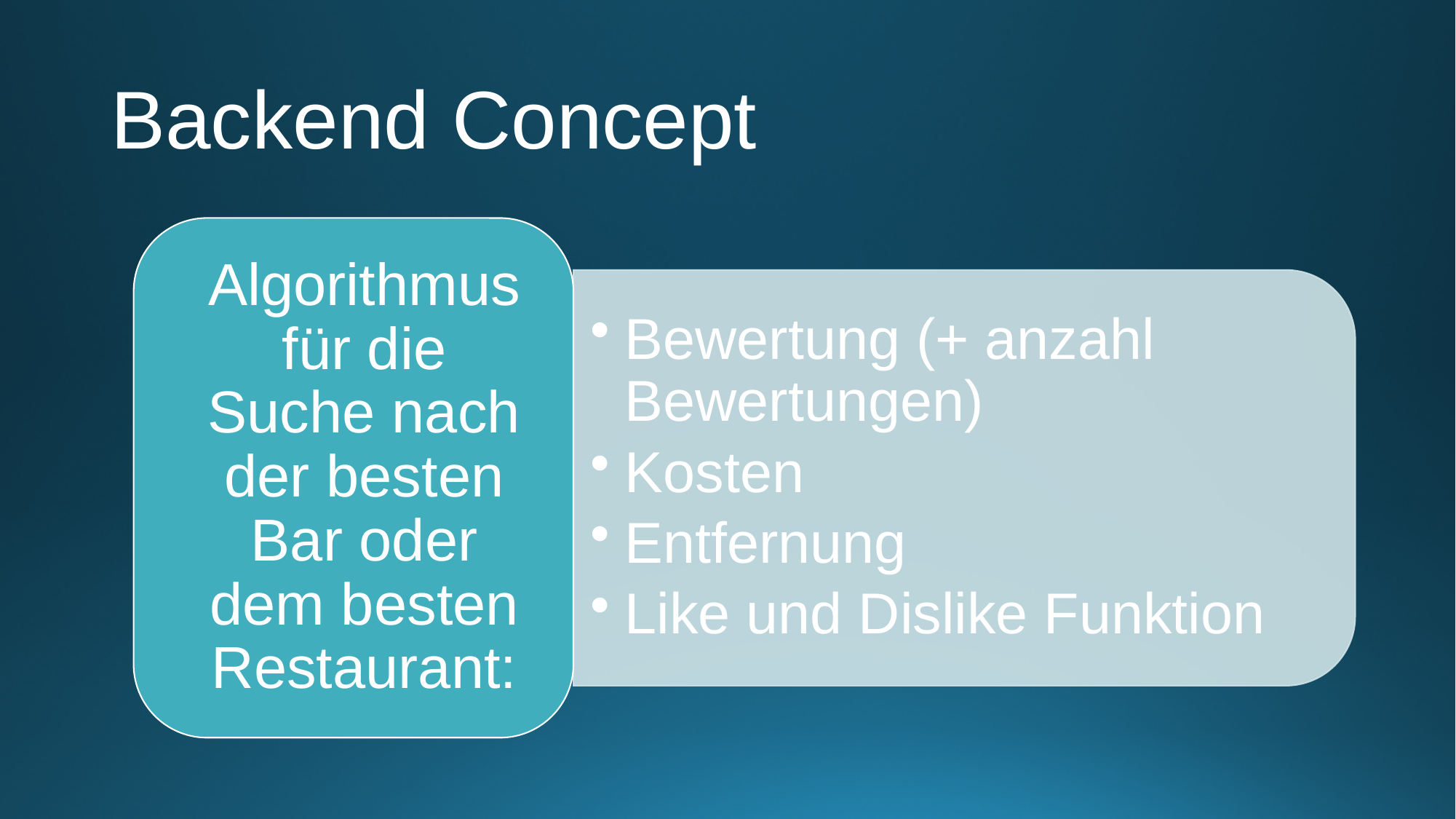

# Backend Concept
Bewertung (+ anzahl Bewertungen)
Kosten
Entfernung
Like und Dislike Funktion
Algorithmus für die Suche nach der besten Bar oder dem besten Restaurant: